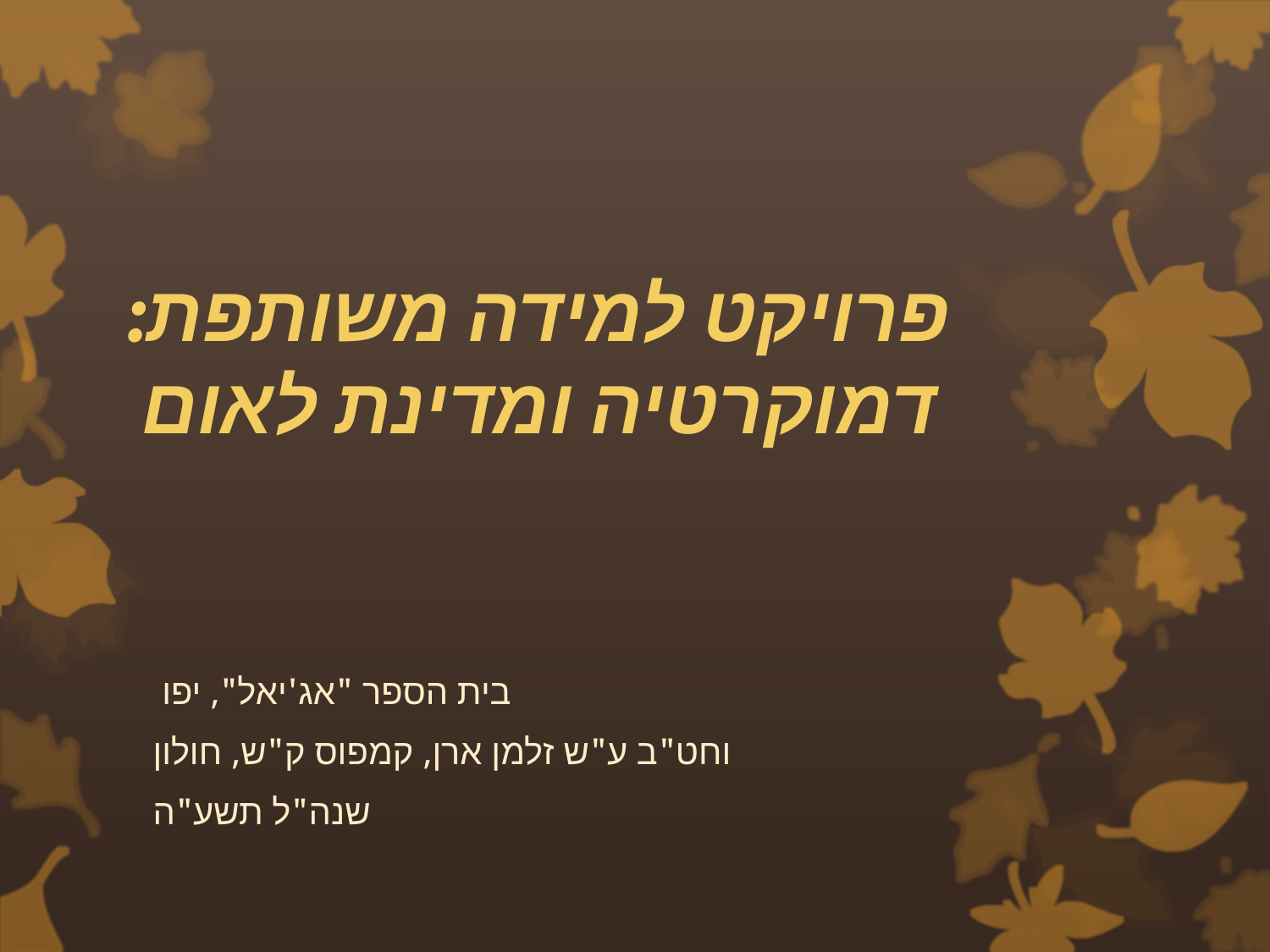

# פרויקט למידה משותפת: דמוקרטיה ומדינת לאום
בית הספר "אג'יאל", יפו
וחט"ב ע"ש זלמן ארן, קמפוס ק"ש, חולון
שנה"ל תשע"ה